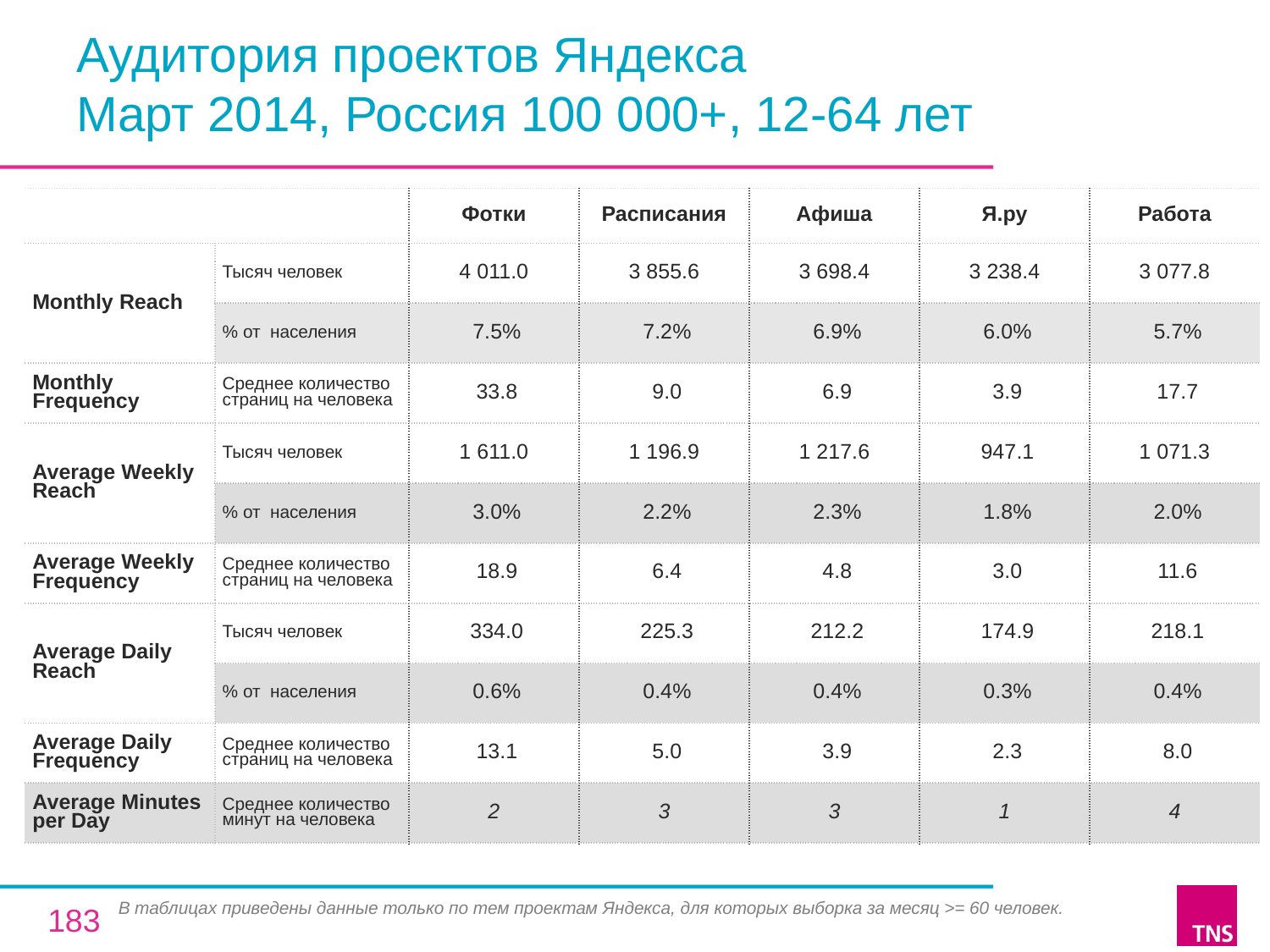

# Аудитория проектов Яндекса Март 2014, Россия 100 000+, 12-64 лет
|  |  | Фотки | Расписания | Афиша | Я.ру | Работа |
| --- | --- | --- | --- | --- | --- | --- |
| Monthly Reach | Тысяч человек | 4 011.0 | 3 855.6 | 3 698.4 | 3 238.4 | 3 077.8 |
|  | % от населения | 7.5% | 7.2% | 6.9% | 6.0% | 5.7% |
| Monthly Frequency | Среднее количество страниц на человека | 33.8 | 9.0 | 6.9 | 3.9 | 17.7 |
| Average Weekly Reach | Тысяч человек | 1 611.0 | 1 196.9 | 1 217.6 | 947.1 | 1 071.3 |
|  | % от населения | 3.0% | 2.2% | 2.3% | 1.8% | 2.0% |
| Average Weekly Frequency | Среднее количество страниц на человека | 18.9 | 6.4 | 4.8 | 3.0 | 11.6 |
| Average Daily Reach | Тысяч человек | 334.0 | 225.3 | 212.2 | 174.9 | 218.1 |
|  | % от населения | 0.6% | 0.4% | 0.4% | 0.3% | 0.4% |
| Average Daily Frequency | Среднее количество страниц на человека | 13.1 | 5.0 | 3.9 | 2.3 | 8.0 |
| Average Minutes per Day | Среднее количество минут на человека | 2 | 3 | 3 | 1 | 4 |
В таблицах приведены данные только по тем проектам Яндекса, для которых выборка за месяц >= 60 человек.
183